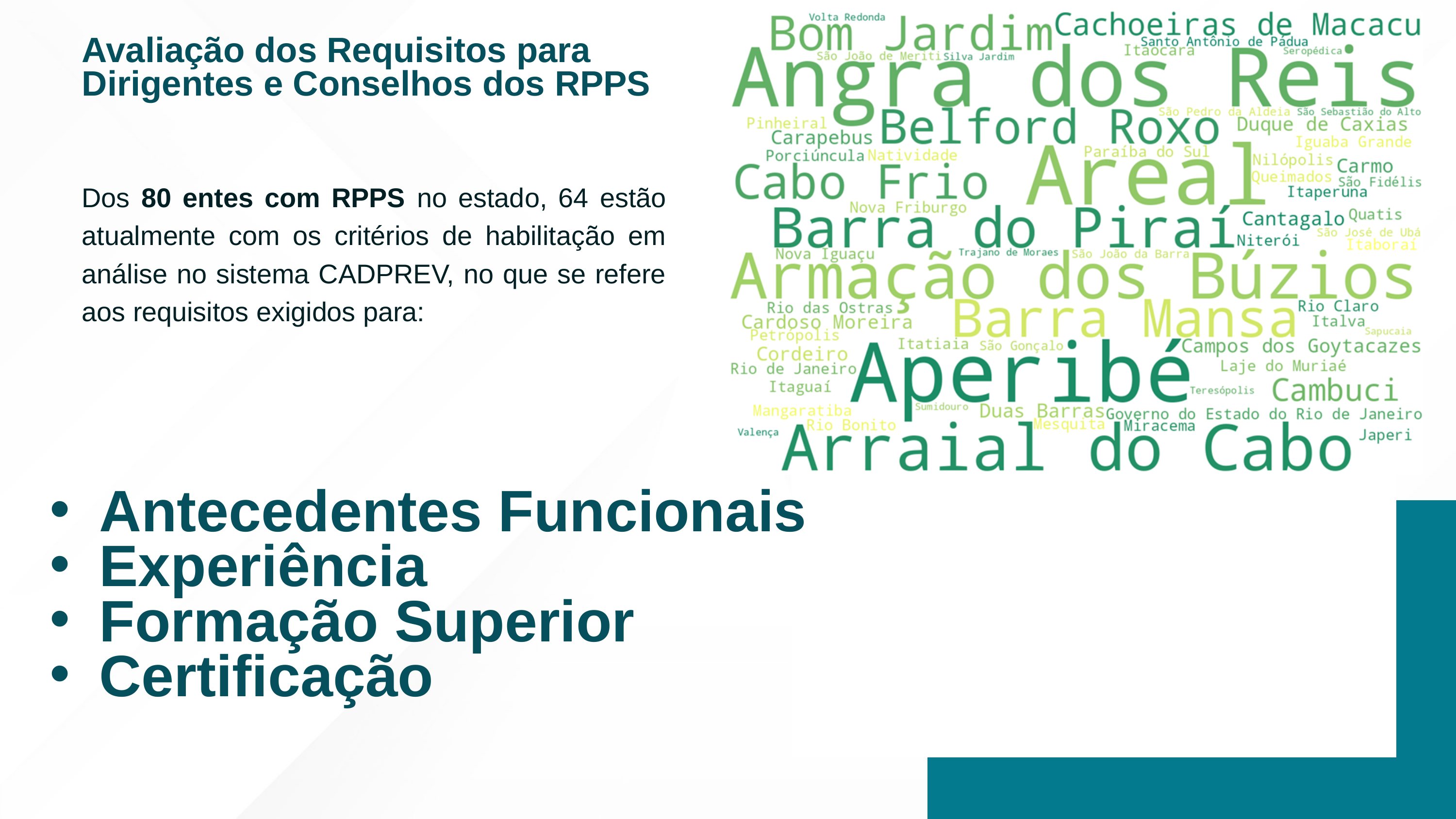

Avaliação dos Requisitos para Dirigentes e Conselhos dos RPPS

Dos 80 entes com RPPS no estado, 64 estão atualmente com os critérios de habilitação em análise no sistema CADPREV, no que se refere aos requisitos exigidos para:
Antecedentes Funcionais
Experiência
Formação Superior
Certificação